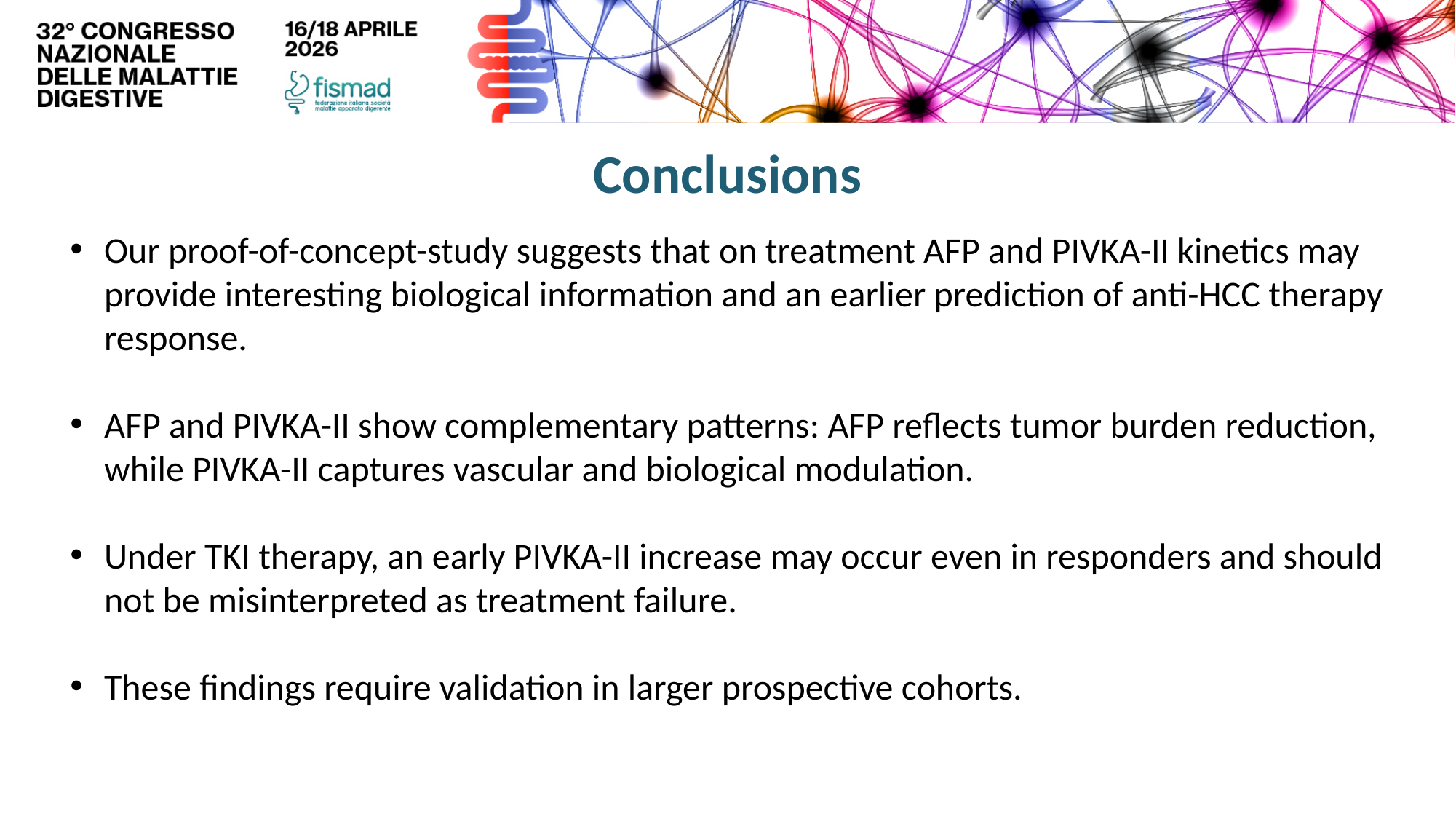

Conclusions
Our proof-of-concept-study suggests that on treatment AFP and PIVKA-II kinetics may provide interesting biological information and an earlier prediction of anti-HCC therapy response.

AFP and PIVKA-II show complementary patterns: AFP reflects tumor burden reduction, while PIVKA-II captures vascular and biological modulation.

Under TKI therapy, an early PIVKA-II increase may occur even in responders and should not be misinterpreted as treatment failure.

These findings require validation in larger prospective cohorts.